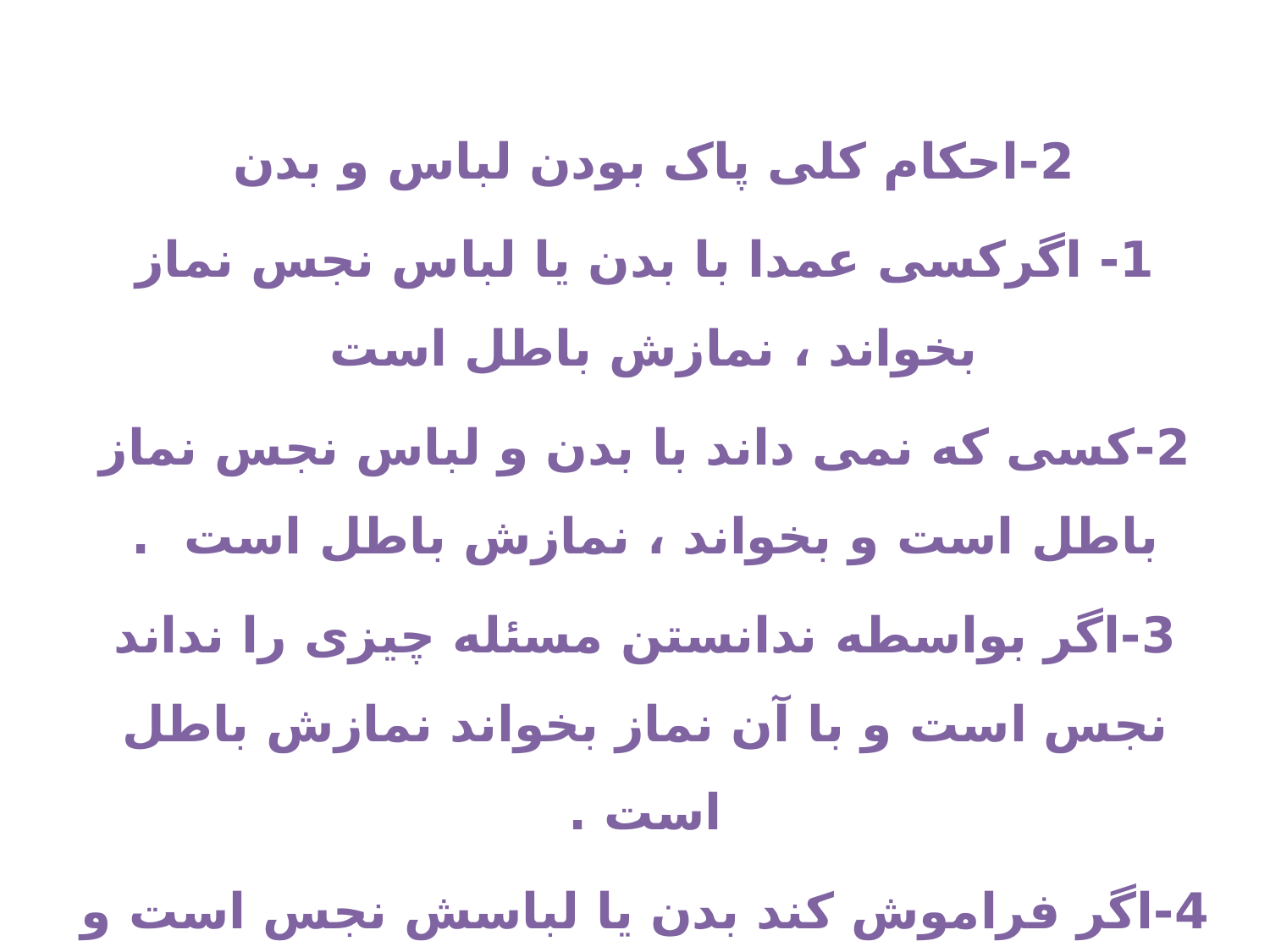

2-احکام کلی پاک بودن لباس و بدن
1- اگرکسی عمدا با بدن یا لباس نجس نماز بخواند ، نمازش باطل است
2-کسی که نمی داند با بدن و لباس نجس نماز باطل است و بخواند ، نمازش باطل است  .
3-اگر بواسطه ندانستن مسئله چیزی را نداند نجس است و با آن نماز بخواند نمازش باطل است .
4-اگر فراموش کند بدن یا لباسش نجس است و در بین نماز یا بعد از آن یادش بیاید ، باید نماز را دوباره بخواند و اگر وقت گذشته است ، قضا نماید .